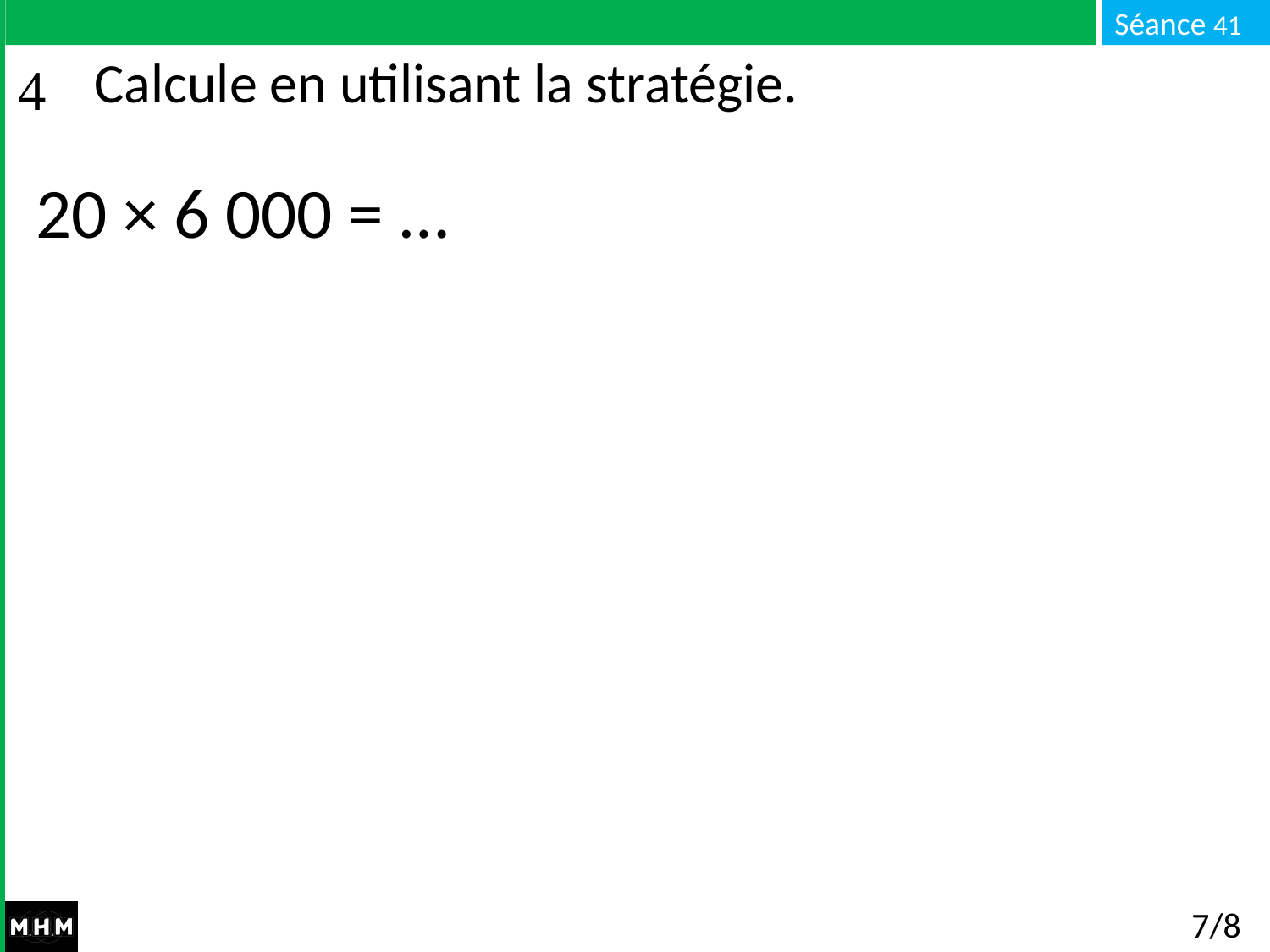

# Calcule en utilisant la stratégie.
20 × 6 000 = …
7/8